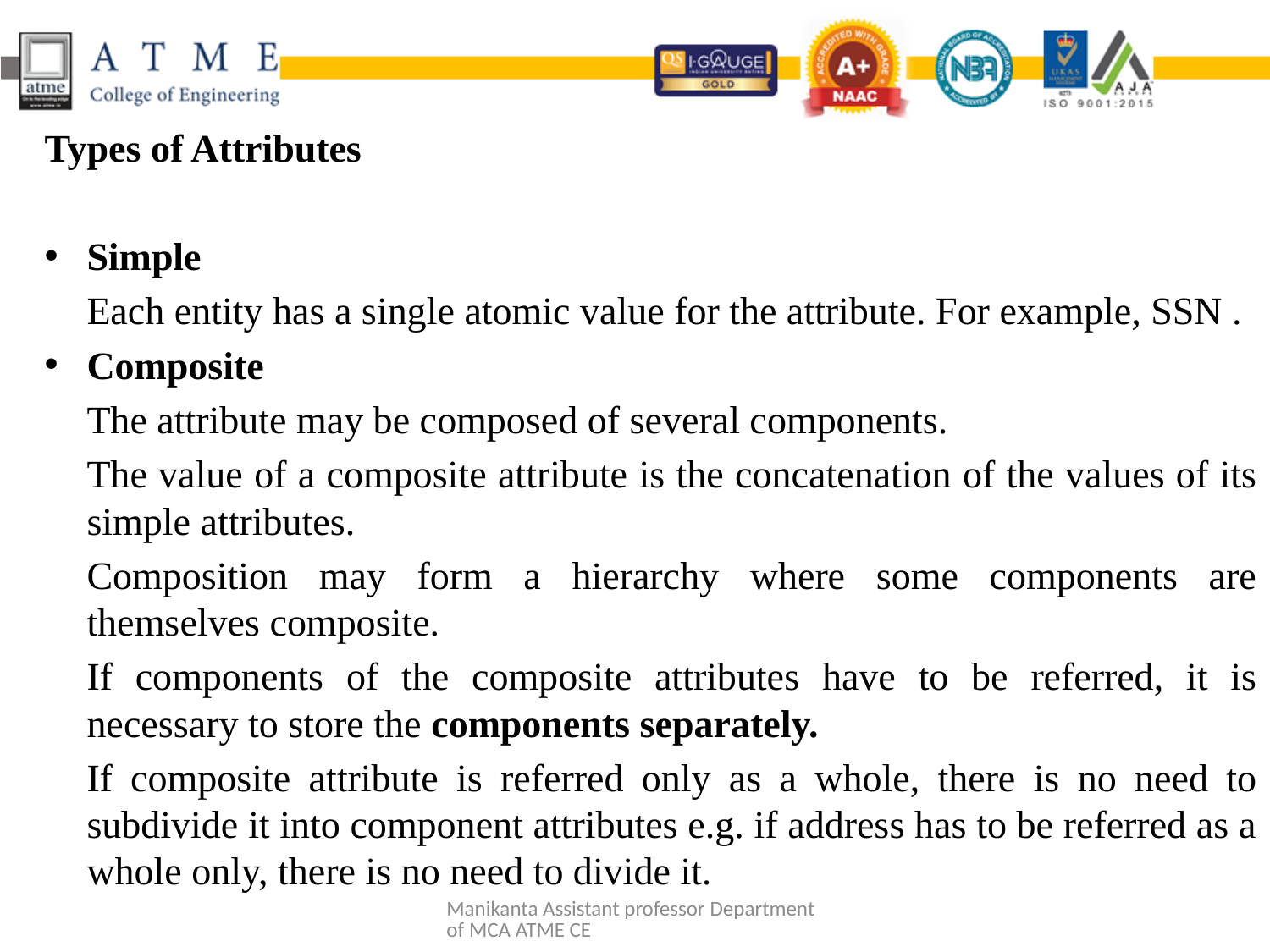

Types of Attributes

Simple
	Each entity has a single atomic value for the attribute. For example, SSN .
Composite
	The attribute may be composed of several components.
	The value of a composite attribute is the concatenation of the values of its simple attributes.
	Composition may form a hierarchy where some components are themselves composite.
	If components of the composite attributes have to be referred, it is necessary to store the components separately.
	If composite attribute is referred only as a whole, there is no need to subdivide it into component attributes e.g. if address has to be referred as a whole only, there is no need to divide it.

Manikanta Assistant professor Department of MCA ATME CE